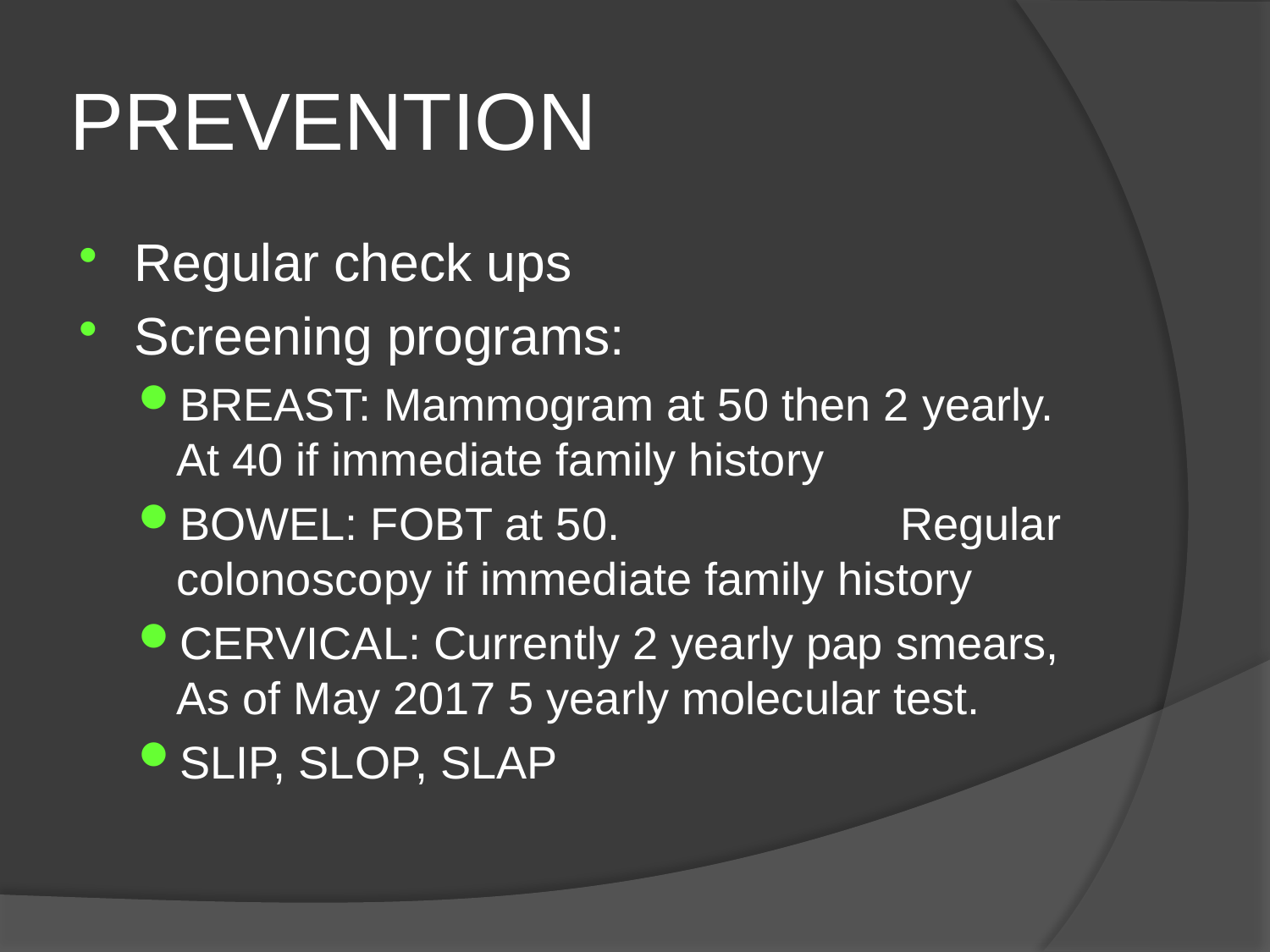

# PREVENTION
Regular check ups
Screening programs:
BREAST: Mammogram at 50 then 2 yearly. At 40 if immediate family history
BOWEL: FOBT at 50.		       Regular colonoscopy if immediate family history
CERVICAL: Currently 2 yearly pap smears, As of May 2017 5 yearly molecular test.
SLIP, SLOP, SLAP